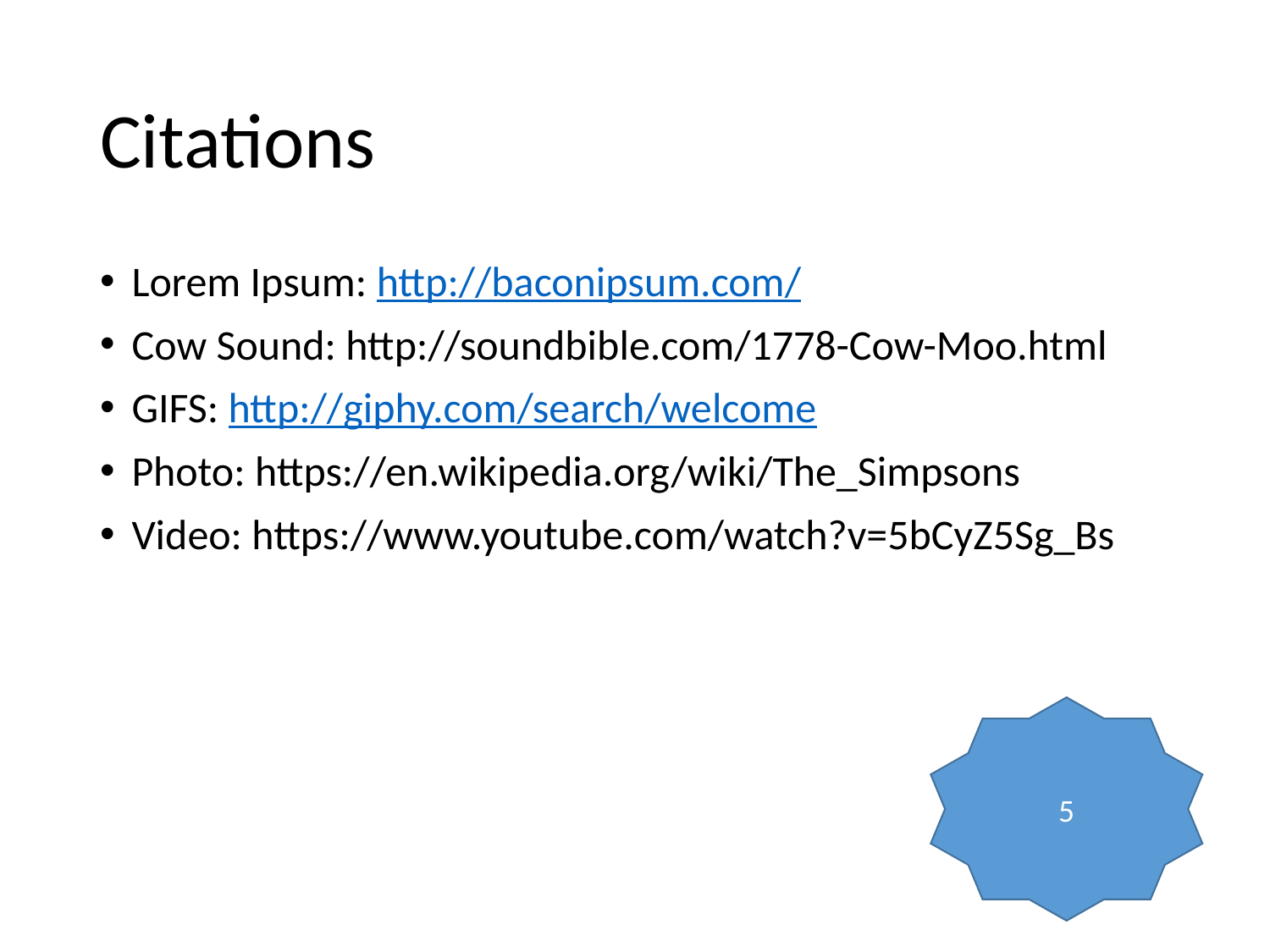

# Citations
Lorem Ipsum: http://baconipsum.com/
Cow Sound: http://soundbible.com/1778-Cow-Moo.html
GIFS: http://giphy.com/search/welcome
Photo: https://en.wikipedia.org/wiki/The_Simpsons
Video: https://www.youtube.com/watch?v=5bCyZ5Sg_Bs

5